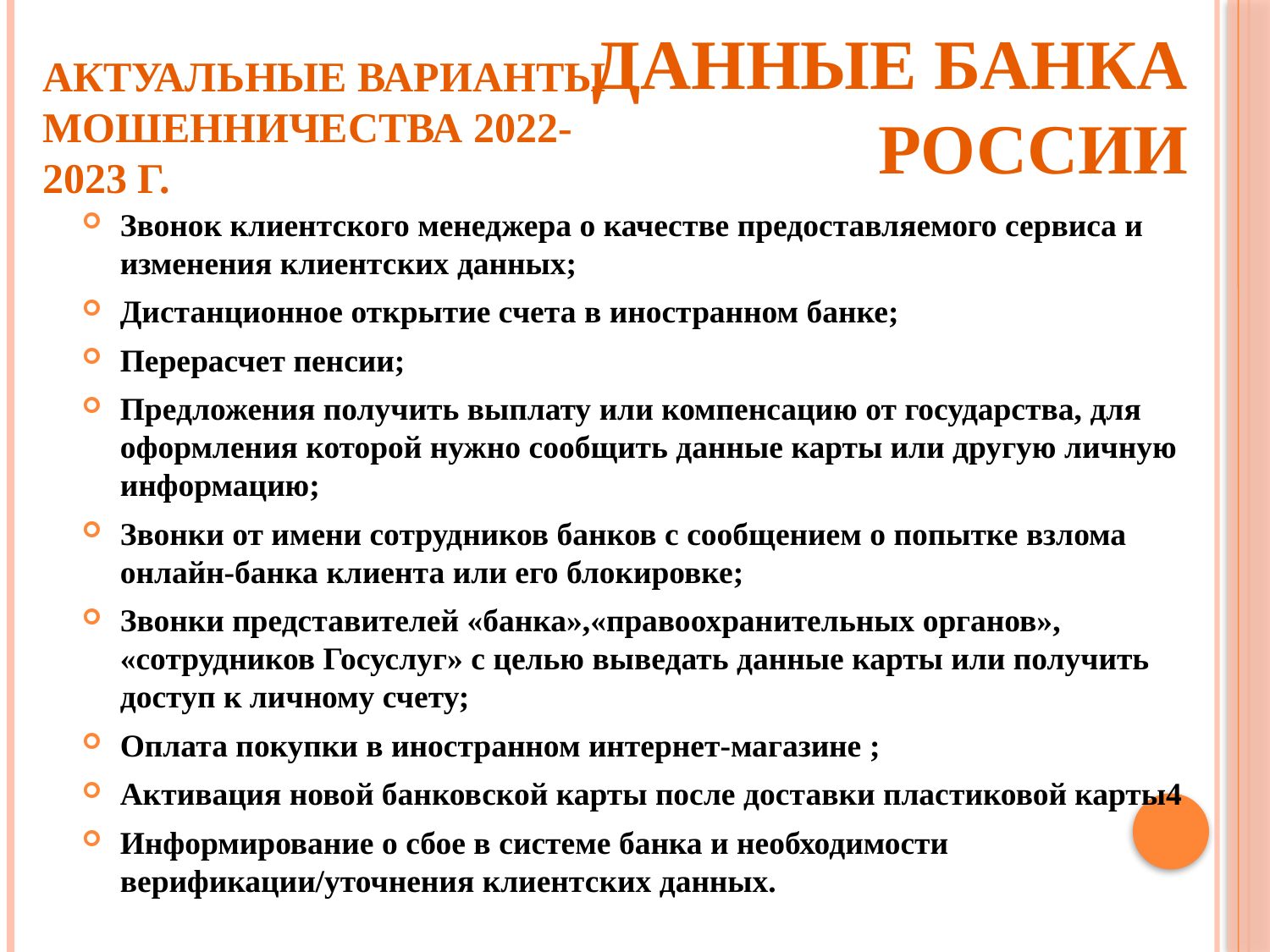

Данные Банка
России
# Актуальные варианты мошенничества 2022-2023 г.
Звонок клиентского менеджера о качестве предоставляемого сервиса и изменения клиентских данных;
Дистанционное открытие счета в иностранном банке;
Перерасчет пенсии;
Предложения получить выплату или компенсацию от государства, для оформления которой нужно сообщить данные карты или другую личную информацию;
Звонки от имени сотрудников банков с сообщением о попытке взлома онлайн-банка клиента или его блокировке;
Звонки представителей «банка»,«правоохранительных органов», «сотрудников Госуслуг» с целью выведать данные карты или получить доступ к личному счету;
Оплата покупки в иностранном интернет-магазине ;
Активация новой банковской карты после доставки пластиковой карты4
Информирование о сбое в системе банка и необходимости верификации/уточнения клиентских данных.